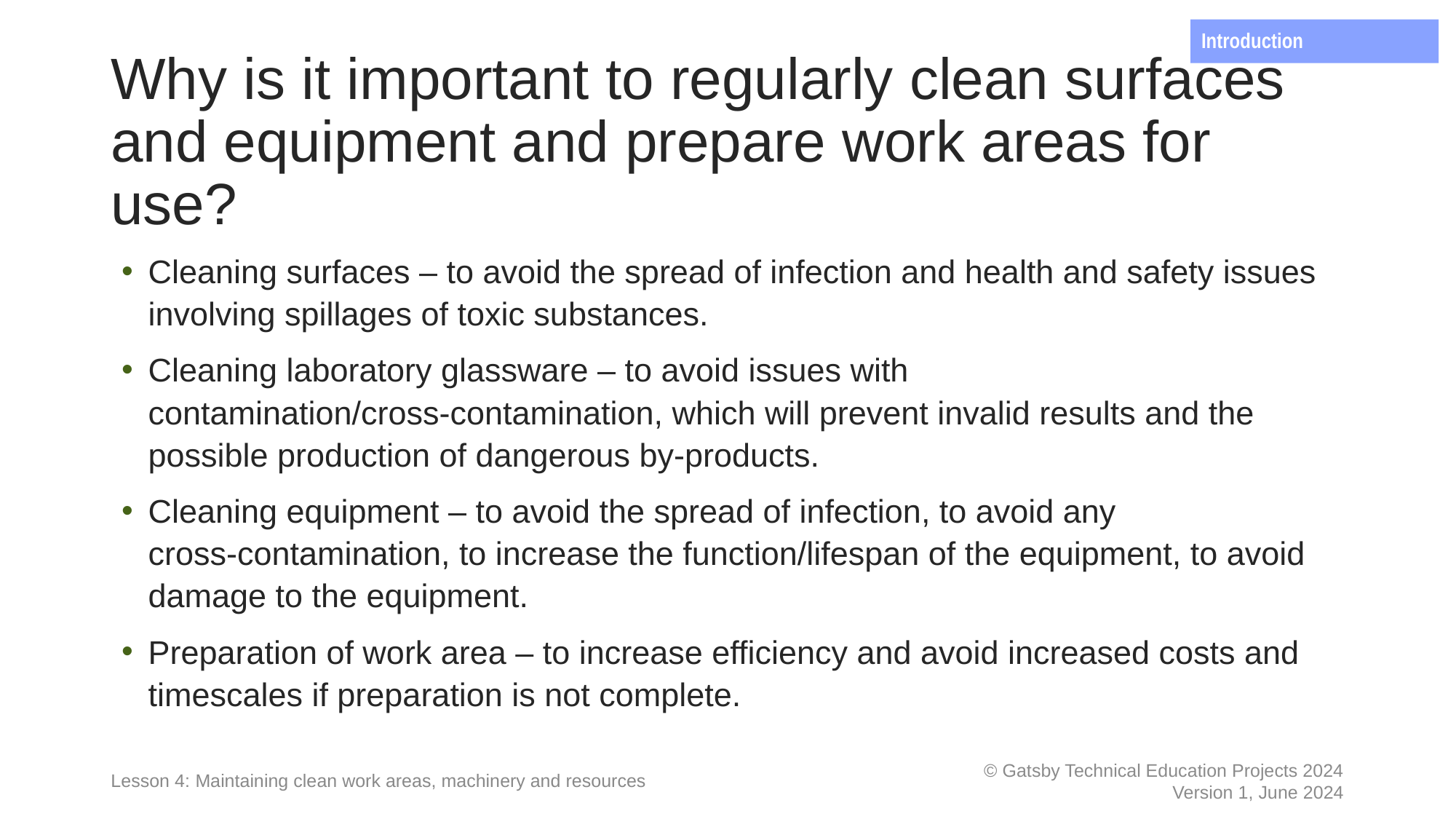

Introduction
# Why is it important to regularly clean surfaces and equipment and prepare work areas for use?
Cleaning surfaces – to avoid the spread of infection and health and safety issues involving spillages of toxic substances.
Cleaning laboratory glassware – to avoid issues with
contamination/cross-contamination, which will prevent invalid results and the possible production of dangerous by-products.
Cleaning equipment – to avoid the spread of infection, to avoid any
cross-contamination, to increase the function/lifespan of the equipment, to avoid damage to the equipment.
Preparation of work area – to increase efficiency and avoid increased costs and timescales if preparation is not complete.

Lesson 4: Maintaining clean work areas, machinery and resources